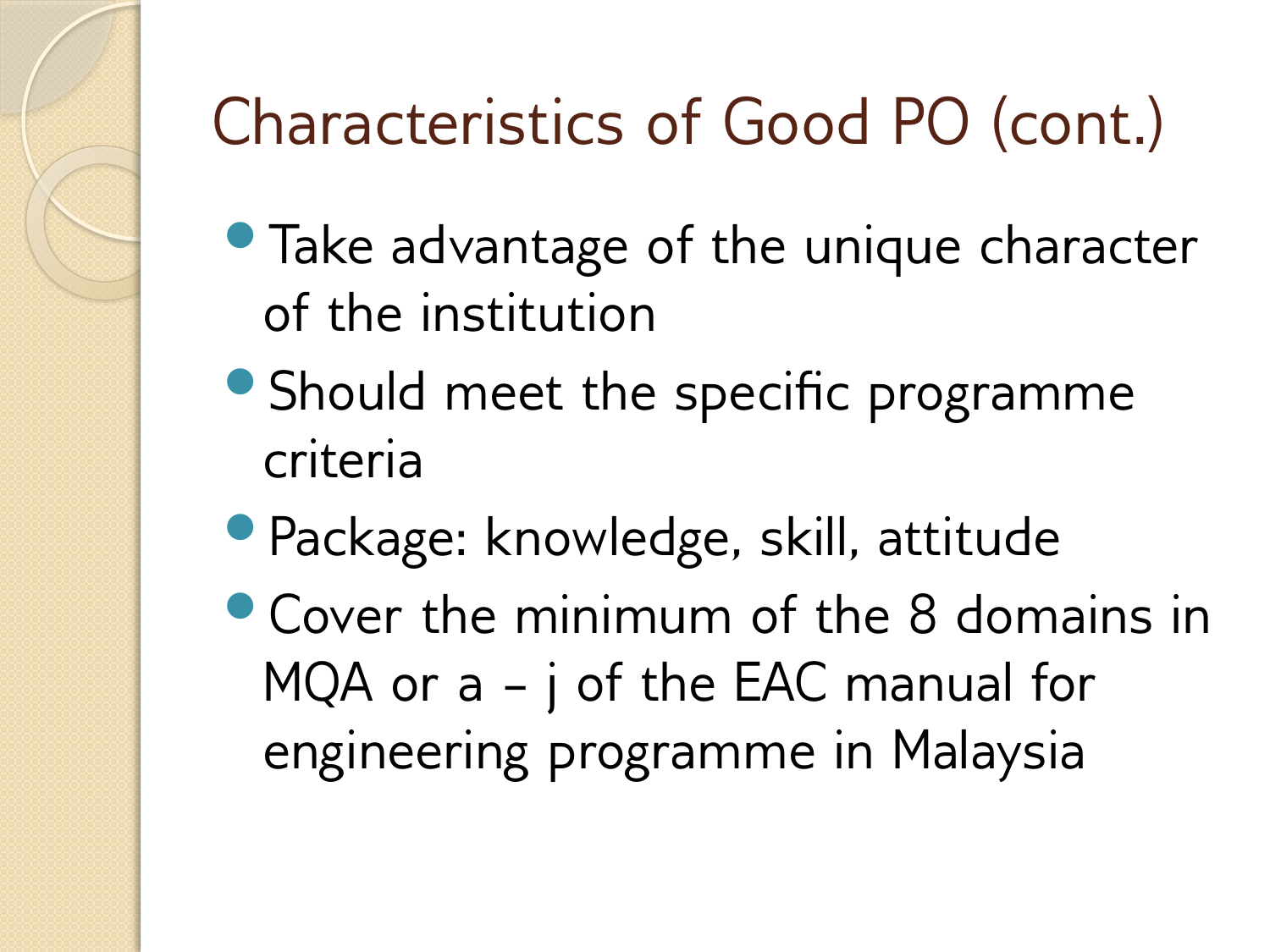

# Characteristics of Good PO (cont.)
Take advantage of the unique character of the institution
Should meet the specific programme criteria
Package: knowledge, skill, attitude
Cover the minimum of the 8 domains in MQA or a – j of the EAC manual for engineering programme in Malaysia